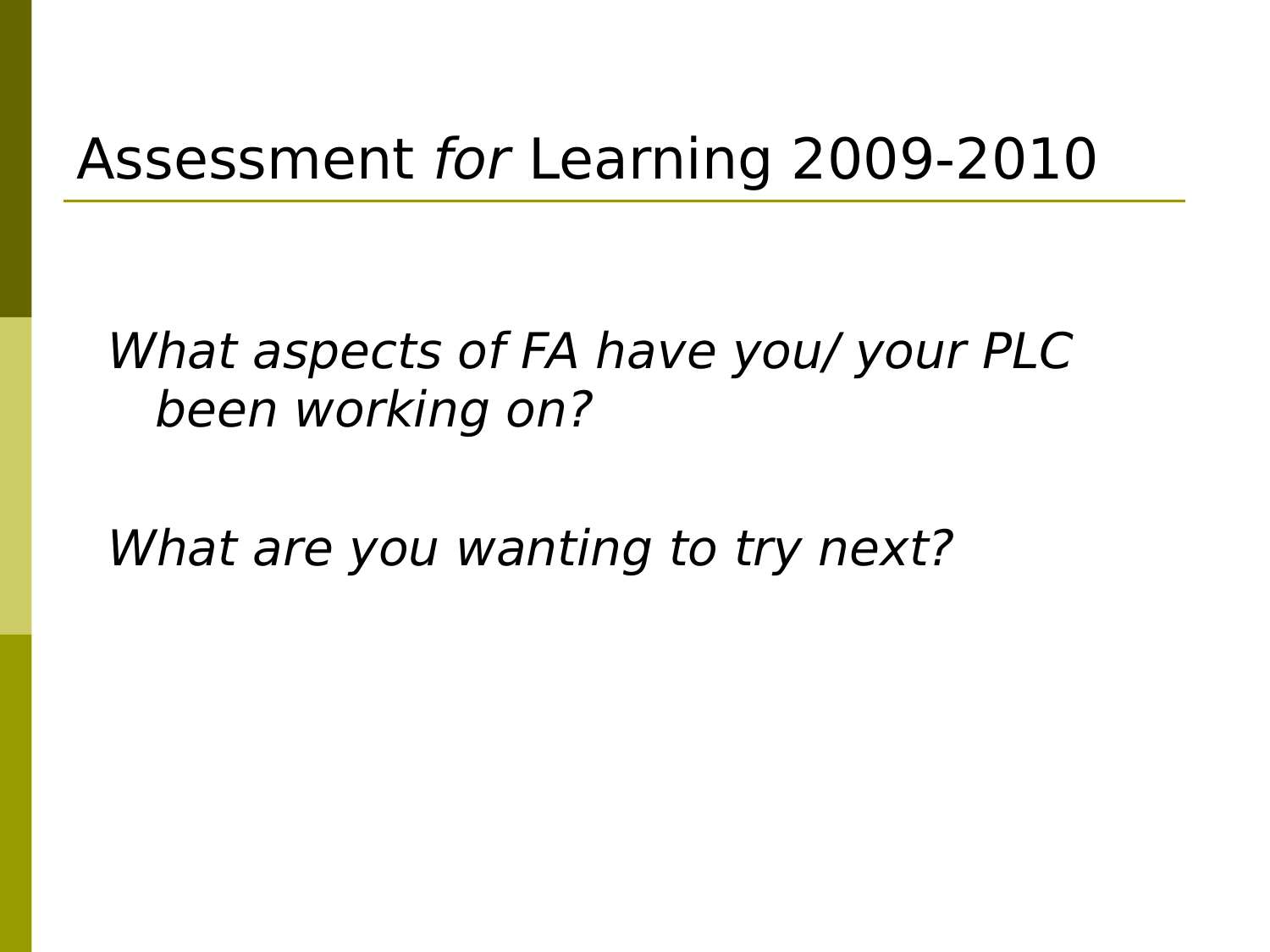

# Assessment for Learning 2009-2010

What aspects of FA have you/ your PLC been working on?

What are you wanting to try next?